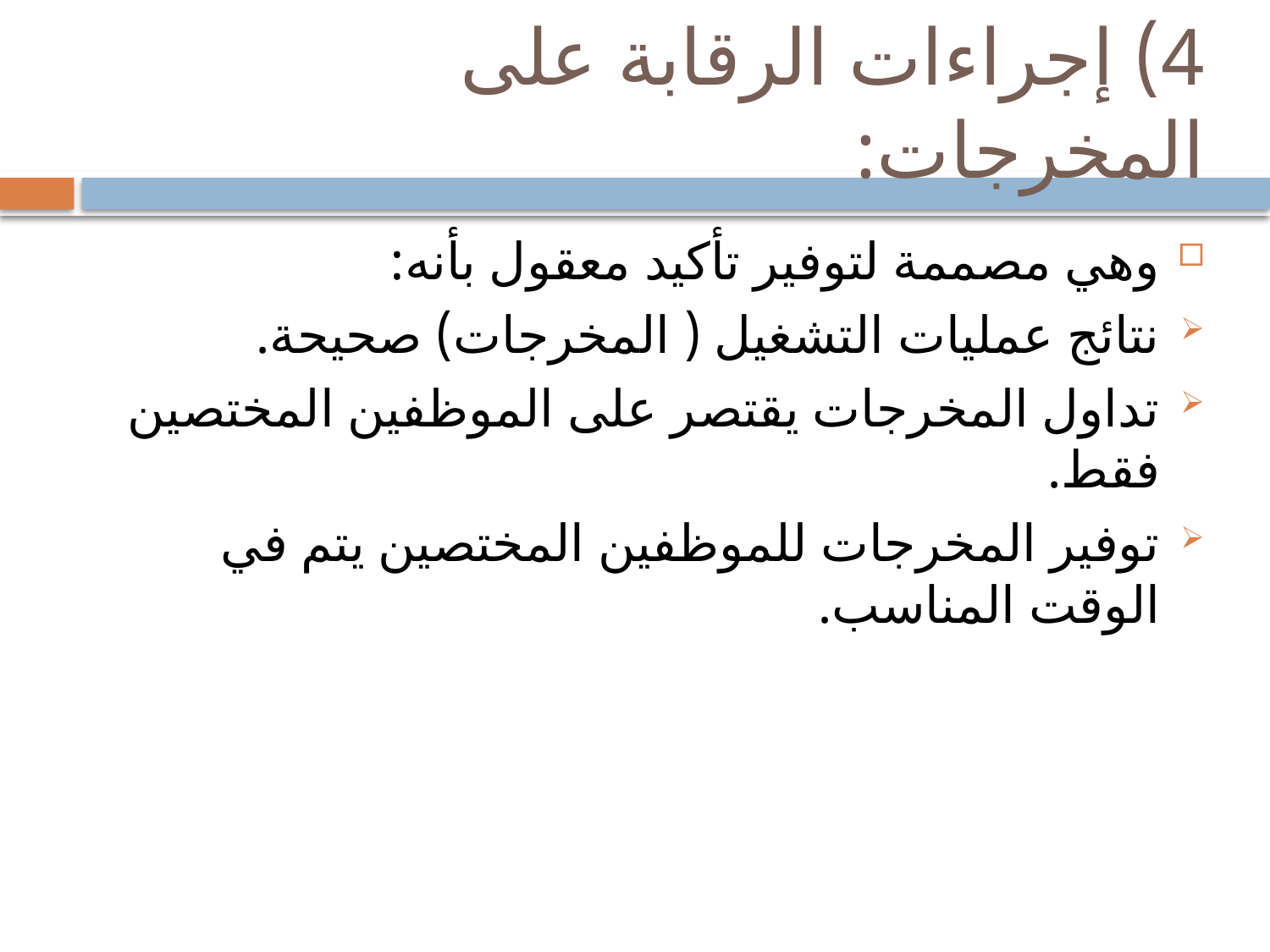

# 4) إجراءات الرقابة على المخرجات:
وهي مصممة لتوفير تأكيد معقول بأنه:
نتائج عمليات التشغيل ( المخرجات) صحيحة.
تداول المخرجات يقتصر على الموظفين المختصين فقط.
توفير المخرجات للموظفين المختصين يتم في الوقت المناسب.